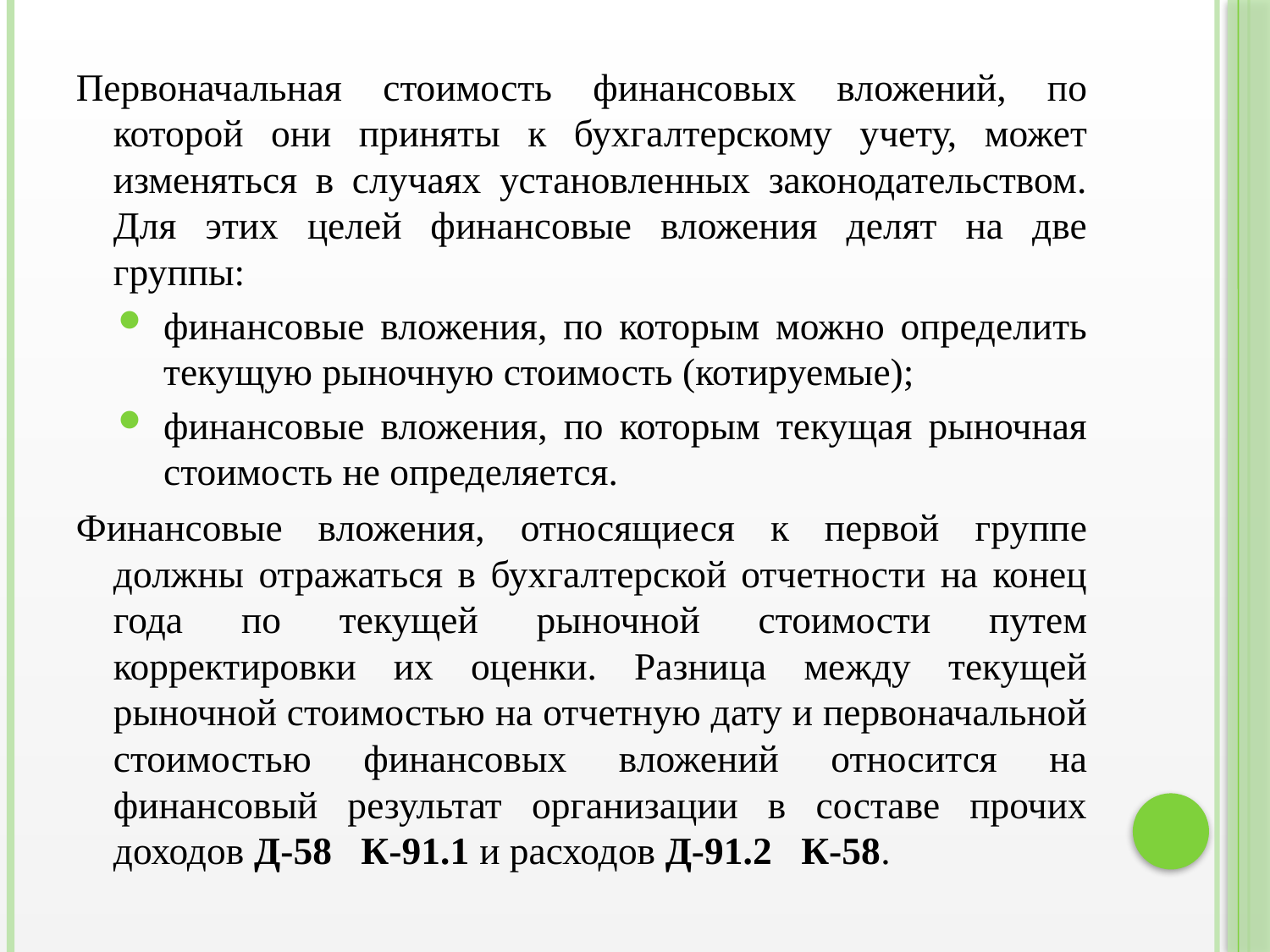

Первоначальная стоимость финансовых вложений, по которой они приняты к бухгалтерскому учету, может изменяться в случаях установленных законодательством. Для этих целей финансовые вложения делят на две группы:
финансовые вложения, по которым можно определить текущую рыночную стоимость (котируемые);
финансовые вложения, по которым текущая рыночная стоимость не определяется.
Финансовые вложения, относящиеся к первой группе должны отражаться в бухгалтерской отчетности на конец года по текущей рыночной стоимости путем корректировки их оценки. Разница между текущей рыночной стоимостью на отчетную дату и первоначальной стоимостью финансовых вложений относится на финансовый результат организации в составе прочих доходов Д-58   К-91.1 и расходов Д-91.2   К-58.